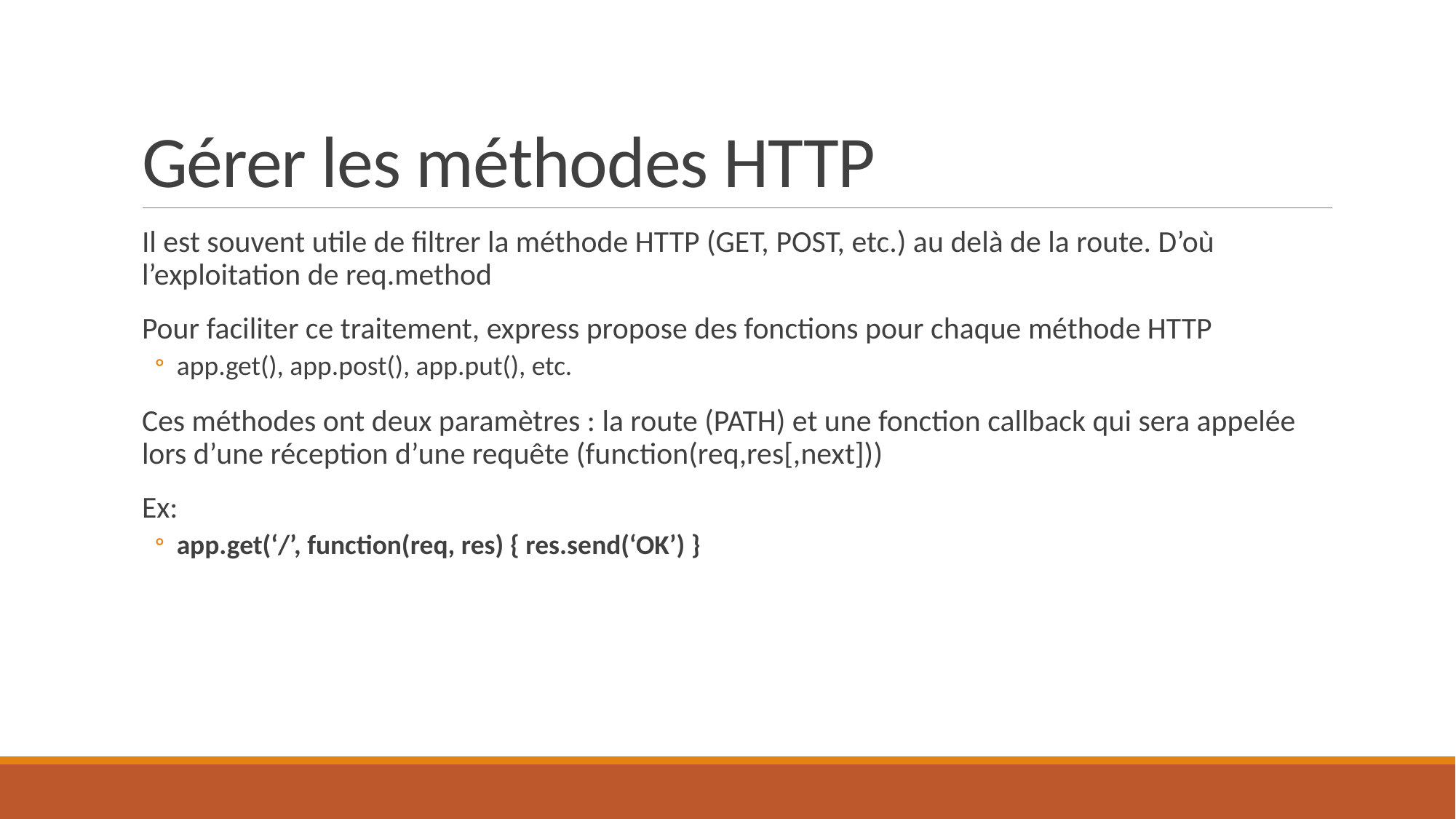

# Gérer les méthodes HTTP
Il est souvent utile de filtrer la méthode HTTP (GET, POST, etc.) au delà de la route. D’où l’exploitation de req.method
Pour faciliter ce traitement, express propose des fonctions pour chaque méthode HTTP
app.get(), app.post(), app.put(), etc.
Ces méthodes ont deux paramètres : la route (PATH) et une fonction callback qui sera appelée lors d’une réception d’une requête (function(req,res[,next]))
Ex:
app.get(‘/’, function(req, res) { res.send(‘OK’) }